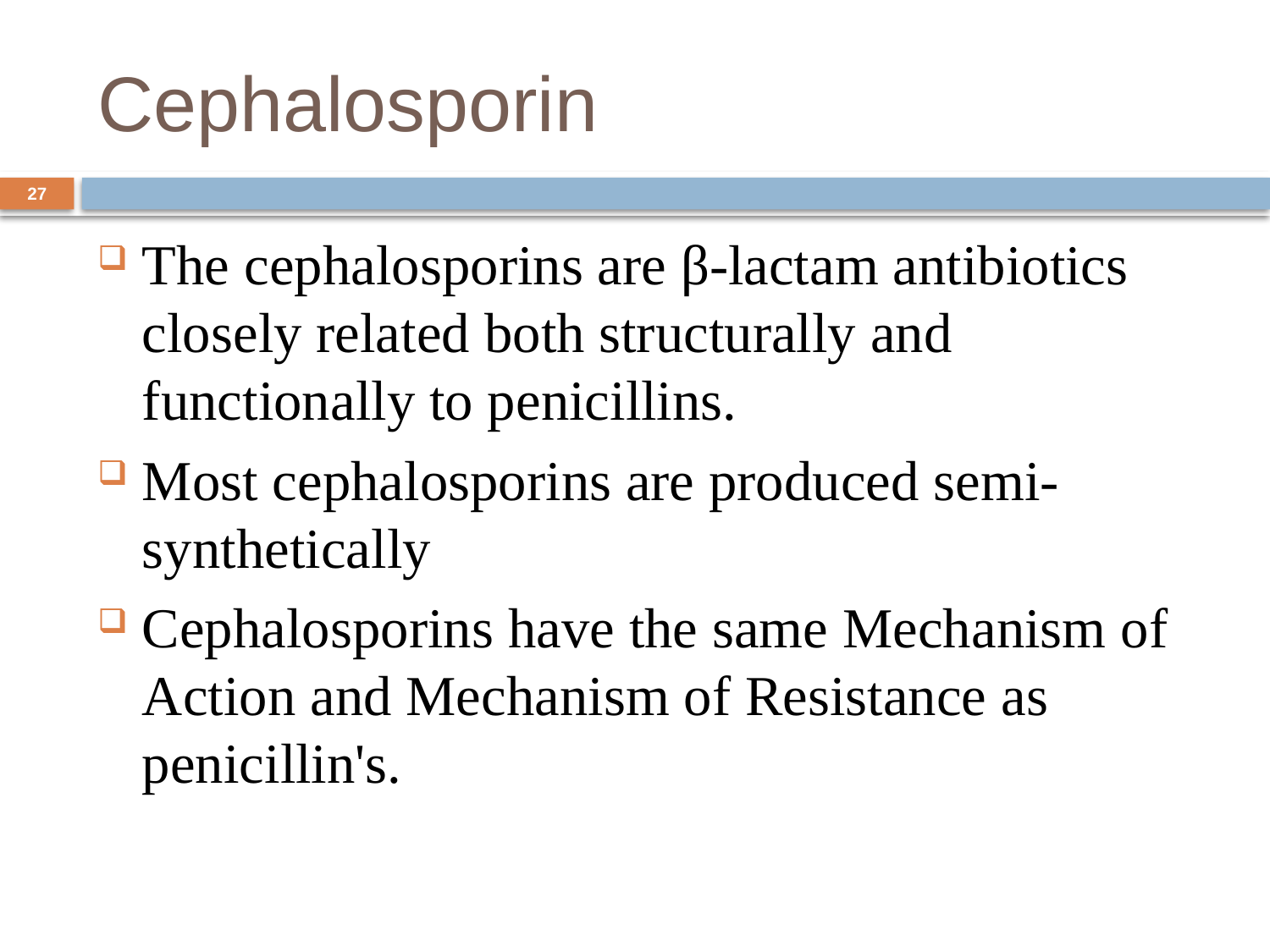

# Cephalosporin
27
The cephalosporins are β-lactam antibiotics closely related both structurally and functionally to penicillins.
Most cephalosporins are produced semi-synthetically
Cephalosporins have the same Mechanism of Action and Mechanism of Resistance as penicillin's.